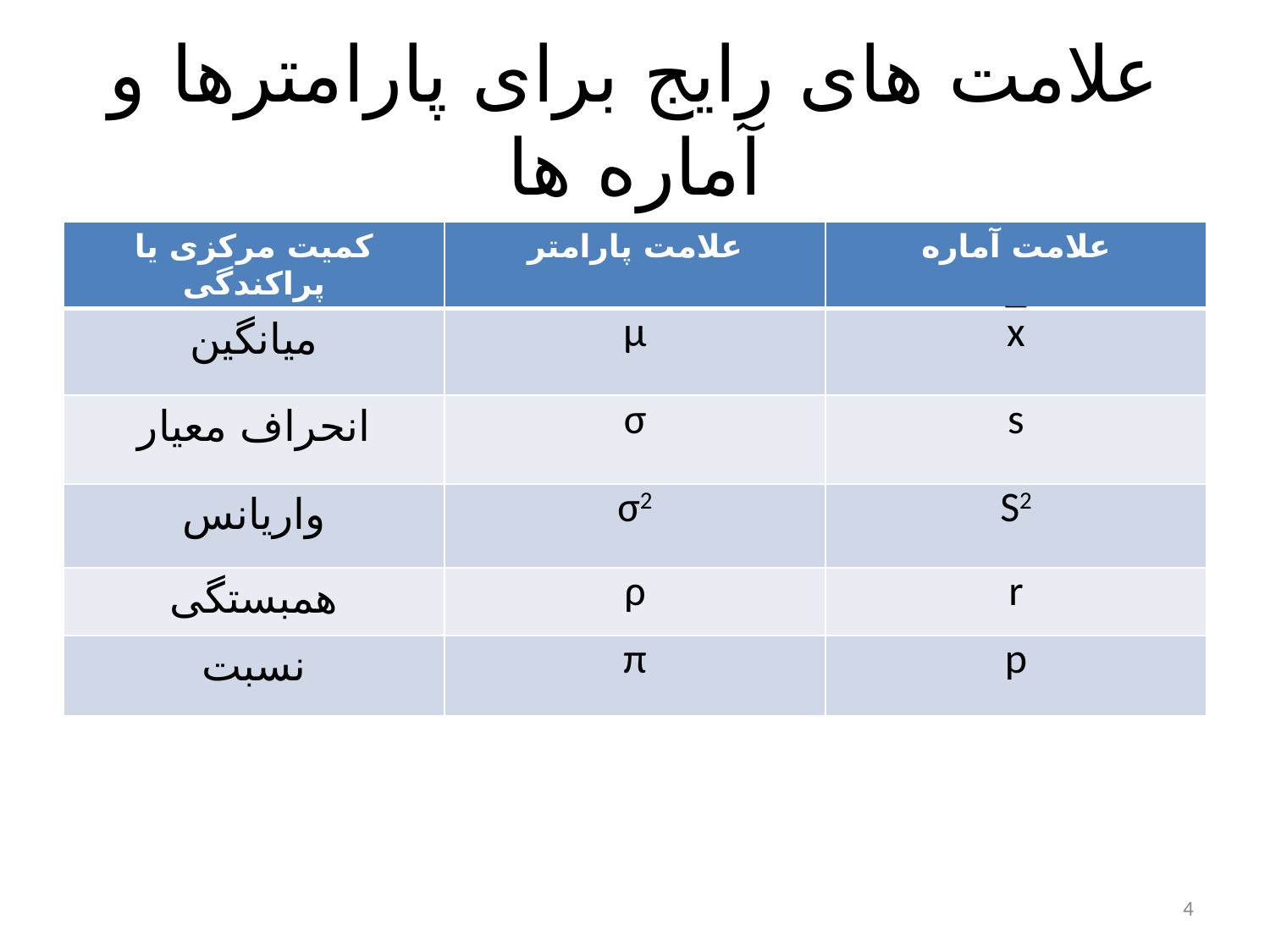

# علامت های رایج برای پارامترها و آماره ها
| کمیت مرکزی یا پراکندگی | علامت پارامتر | علامت آماره |
| --- | --- | --- |
| میانگین | µ | x |
| انحراف معیار | σ | s |
| واریانس | σ2 | S2 |
| همبستگی | ρ | r |
| نسبت | π | p |
4